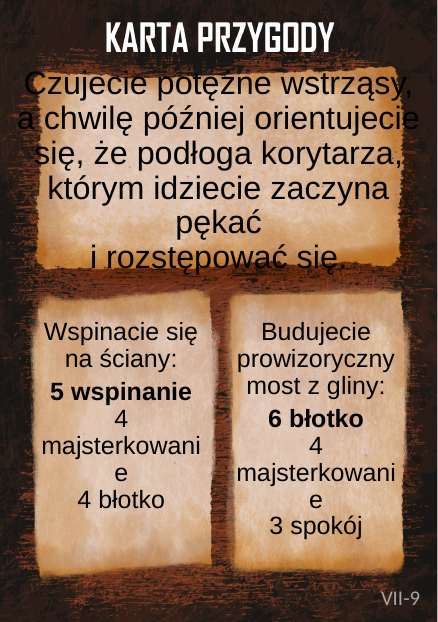

# Czujecie potężne wstrząsy, a chwilę później orientujecie się, że podłoga korytarza, którym idziecie zaczyna pękać i rozstępować się.
Wspinacie się na ściany:
5 wspinanie
4 majsterkowanie
4 błotko
Budujecie prowizoryczny most z gliny:
6 błotko
4 majsterkowanie
3 spokój
VII-9